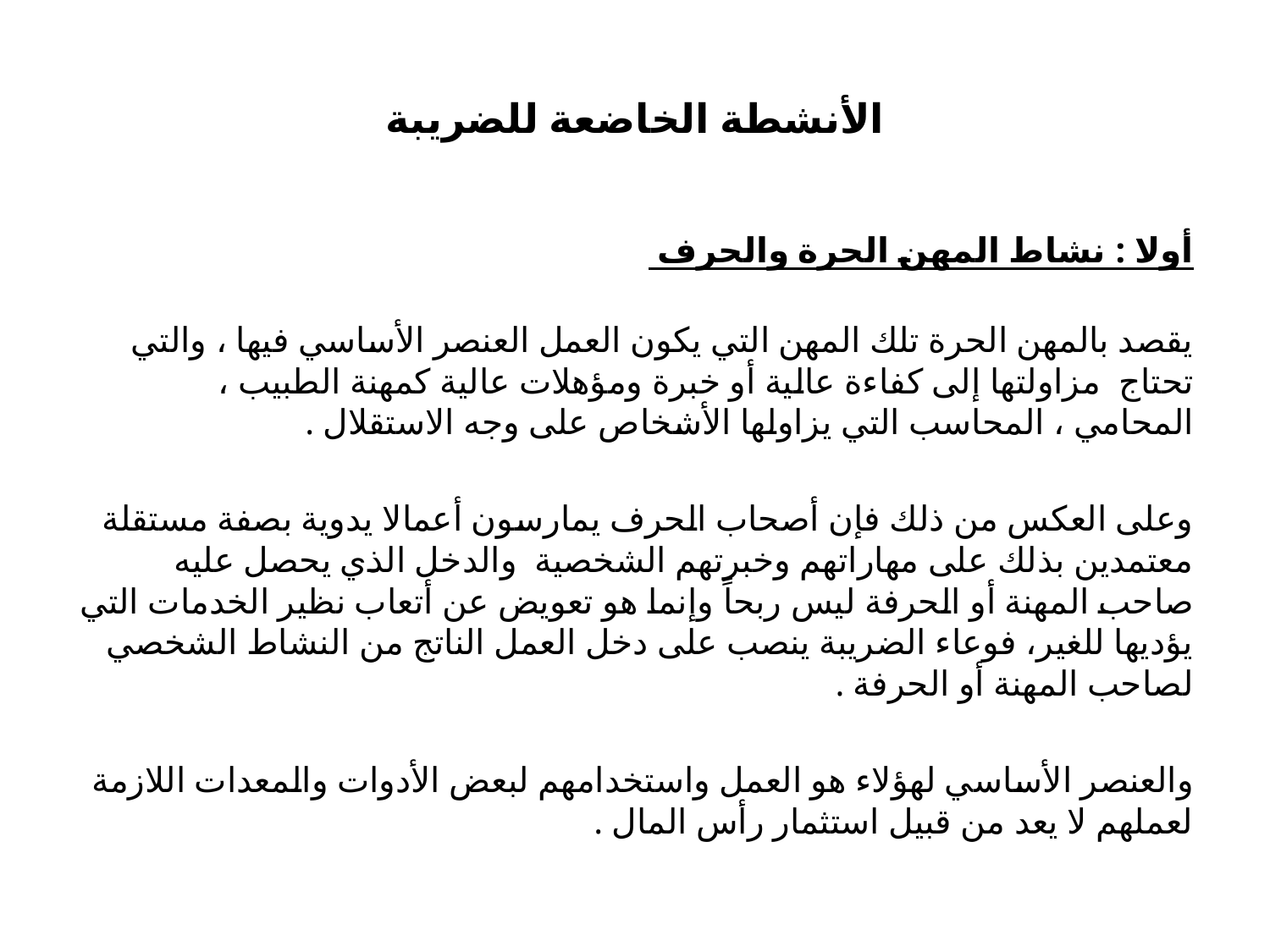

# الأنشطة الخاضعة للضريبة
أولا : نشاط المهن الحرة والحرف
يقصد بالمهن الحرة تلك المهن التي يكون العمل العنصر الأساسي فيها ، والتي تحتاج  مزاولتها إلى كفاءة عالية أو خبرة ومؤهلات عالية كمهنة الطبيب ، المحامي ، المحاسب التي يزاولها الأشخاص على وجه الاستقلال .

وعلى العكس من ذلك فإن أصحاب الحرف يمارسون أعمالا يدوية بصفة مستقلة معتمدين بذلك على مهاراتهم وخبرتهم الشخصية  والدخل الذي يحصل عليه صاحب المهنة أو الحرفة ليس ربحاً وإنما هو تعويض عن أتعاب نظير الخدمات التي يؤديها للغير، فوعاء الضريبة ينصب على دخل العمل الناتج من النشاط الشخصي لصاحب المهنة أو الحرفة .

والعنصر الأساسي لهؤلاء هو العمل واستخدامهم لبعض الأدوات والمعدات اللازمة لعملهم لا يعد من قبيل استثمار رأس المال .